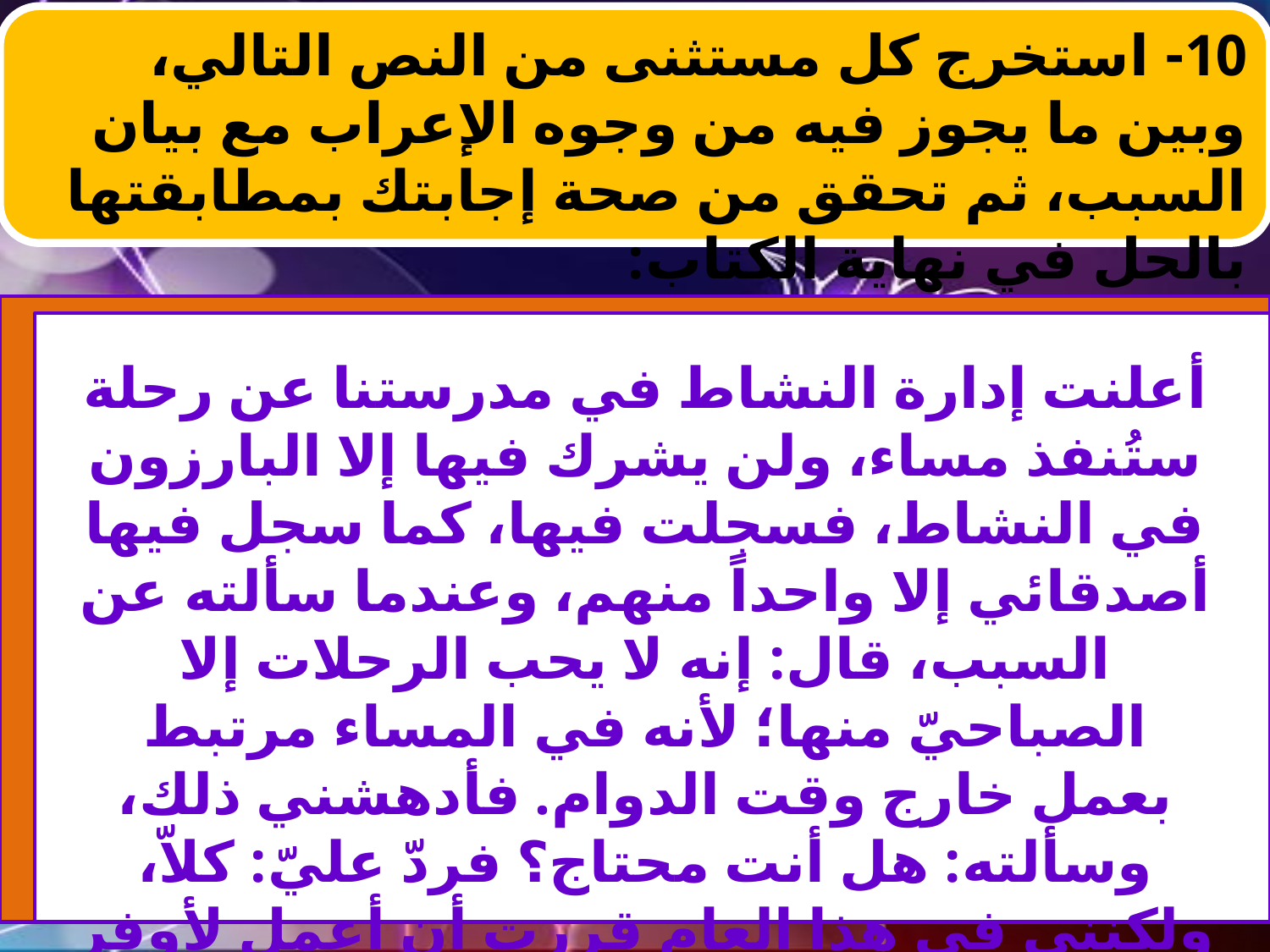

10- استخرج كل مستثنى من النص التالي، وبين ما يجوز فيه من وجوه الإعراب مع بيان السبب، ثم تحقق من صحة إجابتك بمطابقتها بالحل في نهاية الكتاب:

أعلنت إدارة النشاط في مدرستنا عن رحلة ستُنفذ مساء، ولن يشرك فيها إلا البارزون في النشاط، فسجلت فيها، كما سجل فيها أصدقائي إلا واحداً منهم، وعندما سألته عن السبب، قال: إنه لا يحب الرحلات إلا الصباحيّ منها؛ لأنه في المساء مرتبط بعمل خارج وقت الدوام. فأدهشني ذلك، وسألته: هل أنت محتاج؟ فردّ عليّ: كلاّ، ولكنني في هذا العام قررت أن أعمل لأوفر مصروفي بجهدي؛ فلا آخذ من أبي إلا ثمن الأغراض الأسبوعية التي يطلب مني إحضارها للبيت.